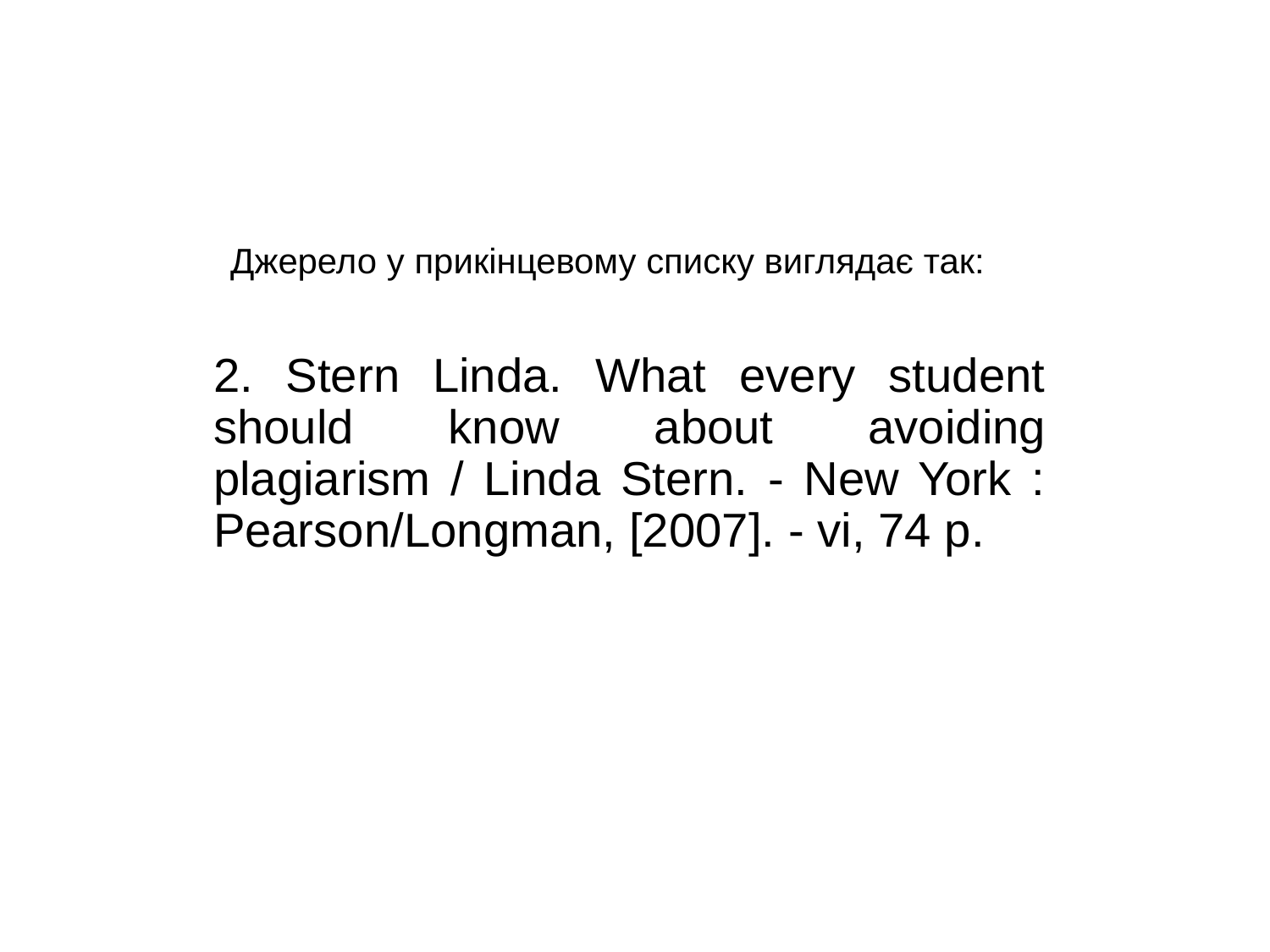

# Джерело у прикінцевому списку виглядає так:
2. Stern Linda. What every student should know about avoiding plagiarism / Linda Stern. - New York : Pearson/Longman, [2007]. - vi, 74 p.